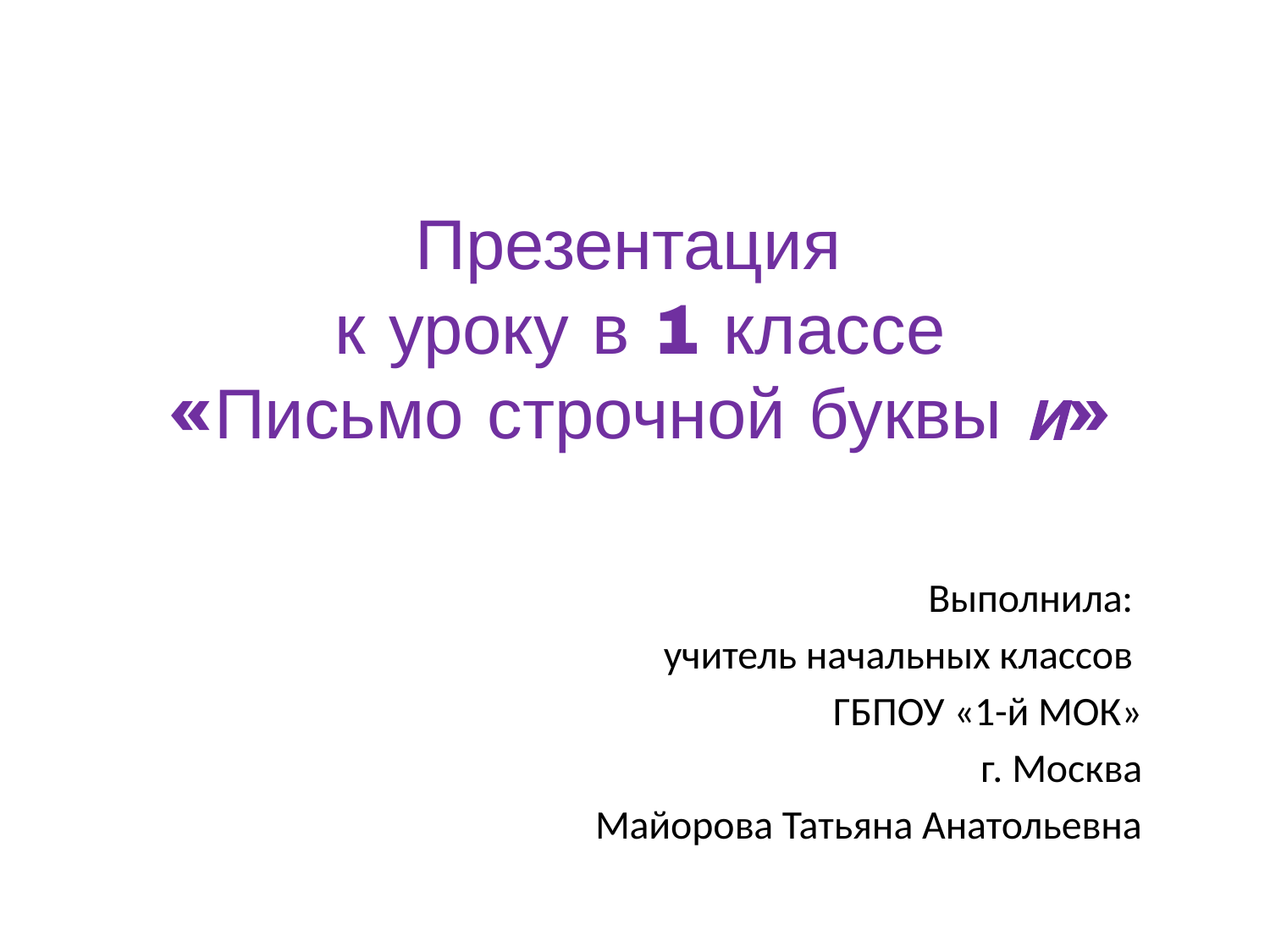

# Презентация к уроку в 1 классе «Письмо строчной буквы и»
Выполнила:
учитель начальных классов
ГБПОУ «1-й МОК»
г. Москва
Майорова Татьяна Анатольевна